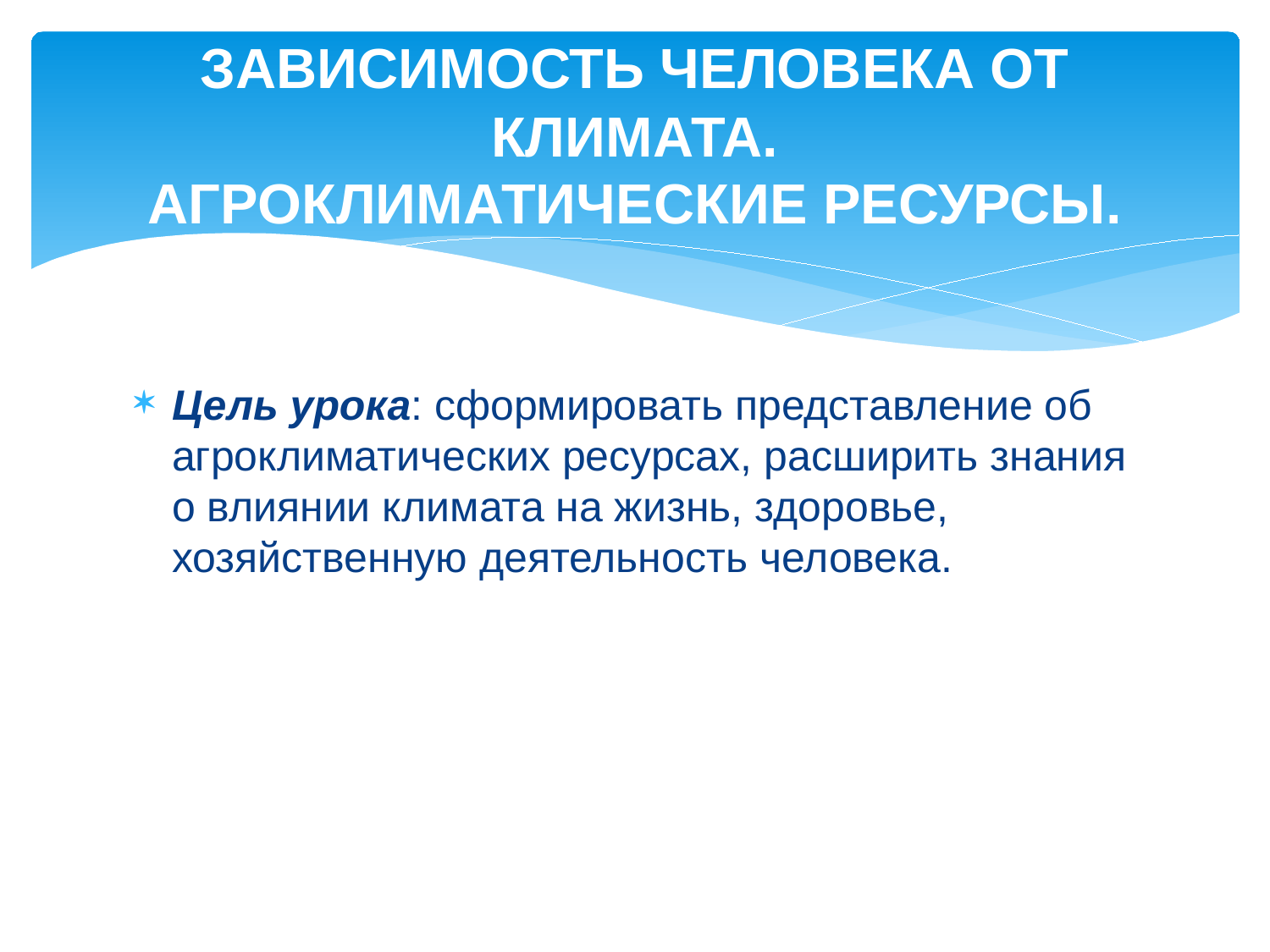

# ЗАВИСИМОСТЬ ЧЕЛОВЕКА ОТ КЛИМАТА. АГРОКЛИМАТИЧЕСКИЕ РЕСУРСЫ.
Цель урока: сформировать представление об агроклиматических ресурсах, расширить знания о влиянии климата на жизнь, здоровье, хозяйственную деятельность человека.